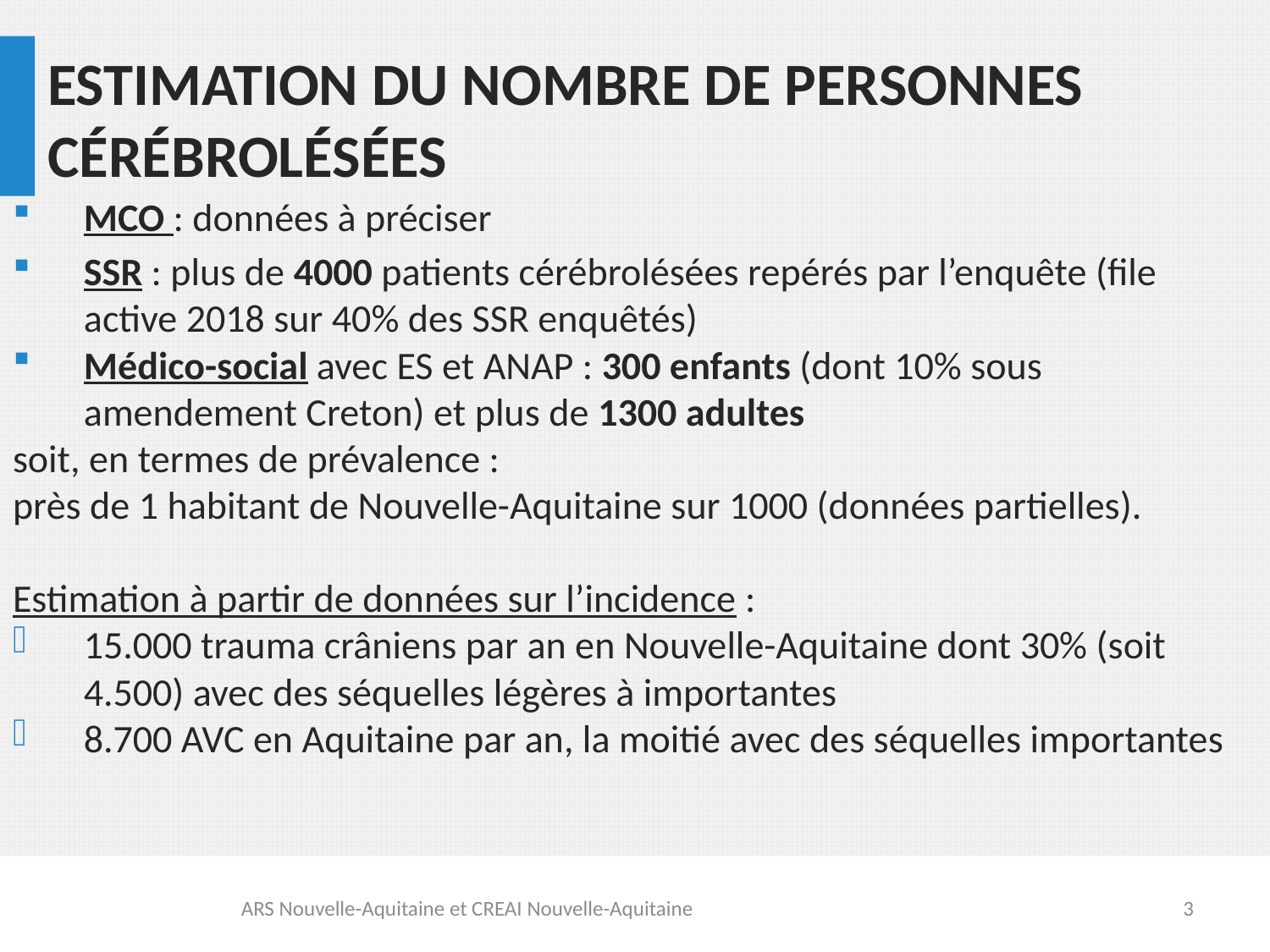

# Estimation du nombre de personnes cérébrolésées
MCO : données à préciser
SSR : plus de 4000 patients cérébrolésées repérés par l’enquête (file active 2018 sur 40% des SSR enquêtés)
Médico-social avec ES et ANAP : 300 enfants (dont 10% sous amendement Creton) et plus de 1300 adultes
soit, en termes de prévalence :
près de 1 habitant de Nouvelle-Aquitaine sur 1000 (données partielles).

Estimation à partir de données sur l’incidence :
15.000 trauma crâniens par an en Nouvelle-Aquitaine dont 30% (soit 4.500) avec des séquelles légères à importantes
8.700 AVC en Aquitaine par an, la moitié avec des séquelles importantes

ARS Nouvelle-Aquitaine et CREAI Nouvelle-Aquitaine
3